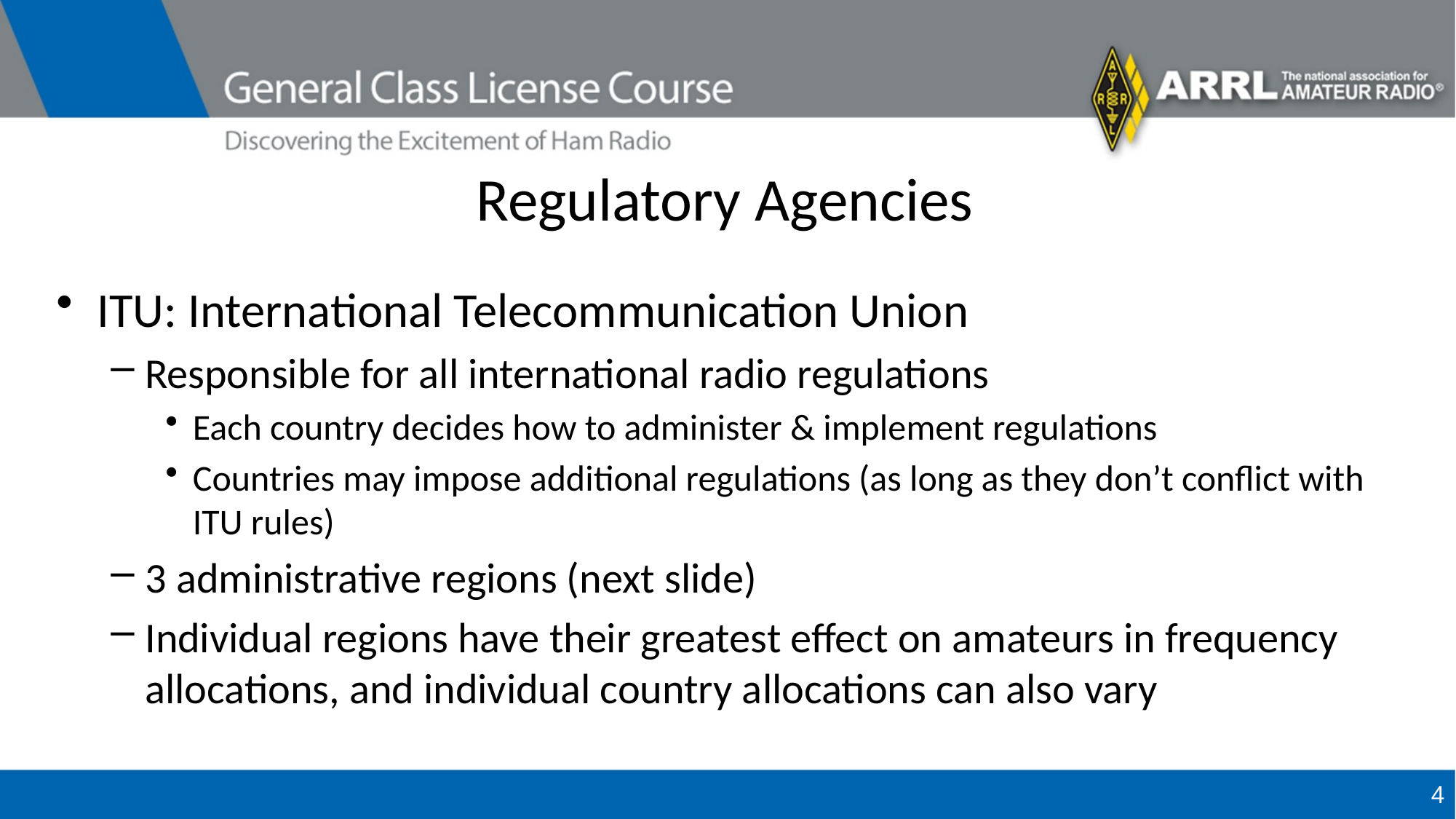

# Regulatory Agencies
ITU: International Telecommunication Union
Responsible for all international radio regulations
Each country decides how to administer & implement regulations
Countries may impose additional regulations (as long as they don’t conflict with ITU rules)
3 administrative regions (next slide)
Individual regions have their greatest effect on amateurs in frequency allocations, and individual country allocations can also vary

4